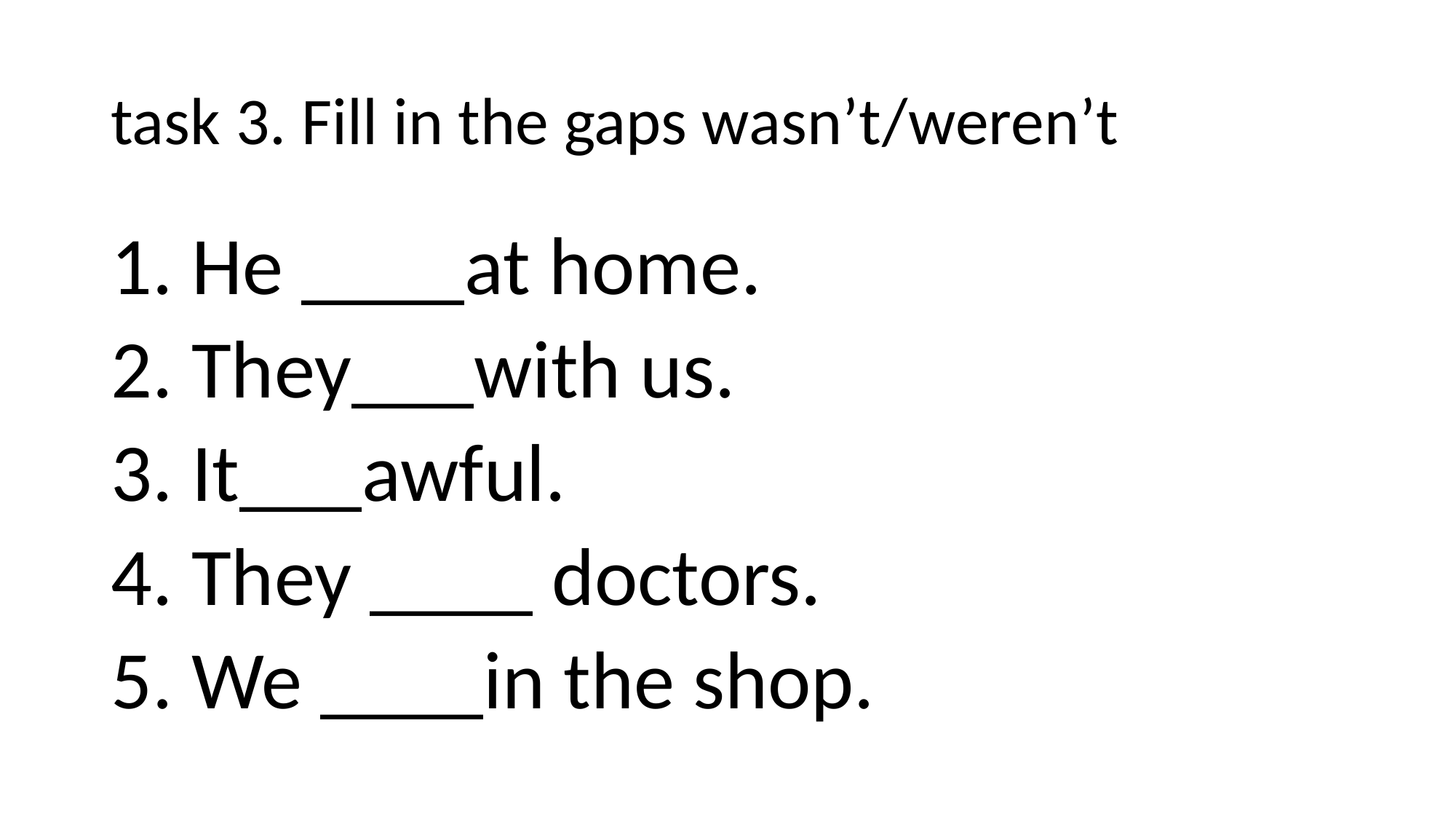

# task 3. Fill in the gaps wasn’t/weren’t
1. He ____at home.
2. They___with us.
3. It___awful.
4. They ____ doctors.
5. We ____in the shop.